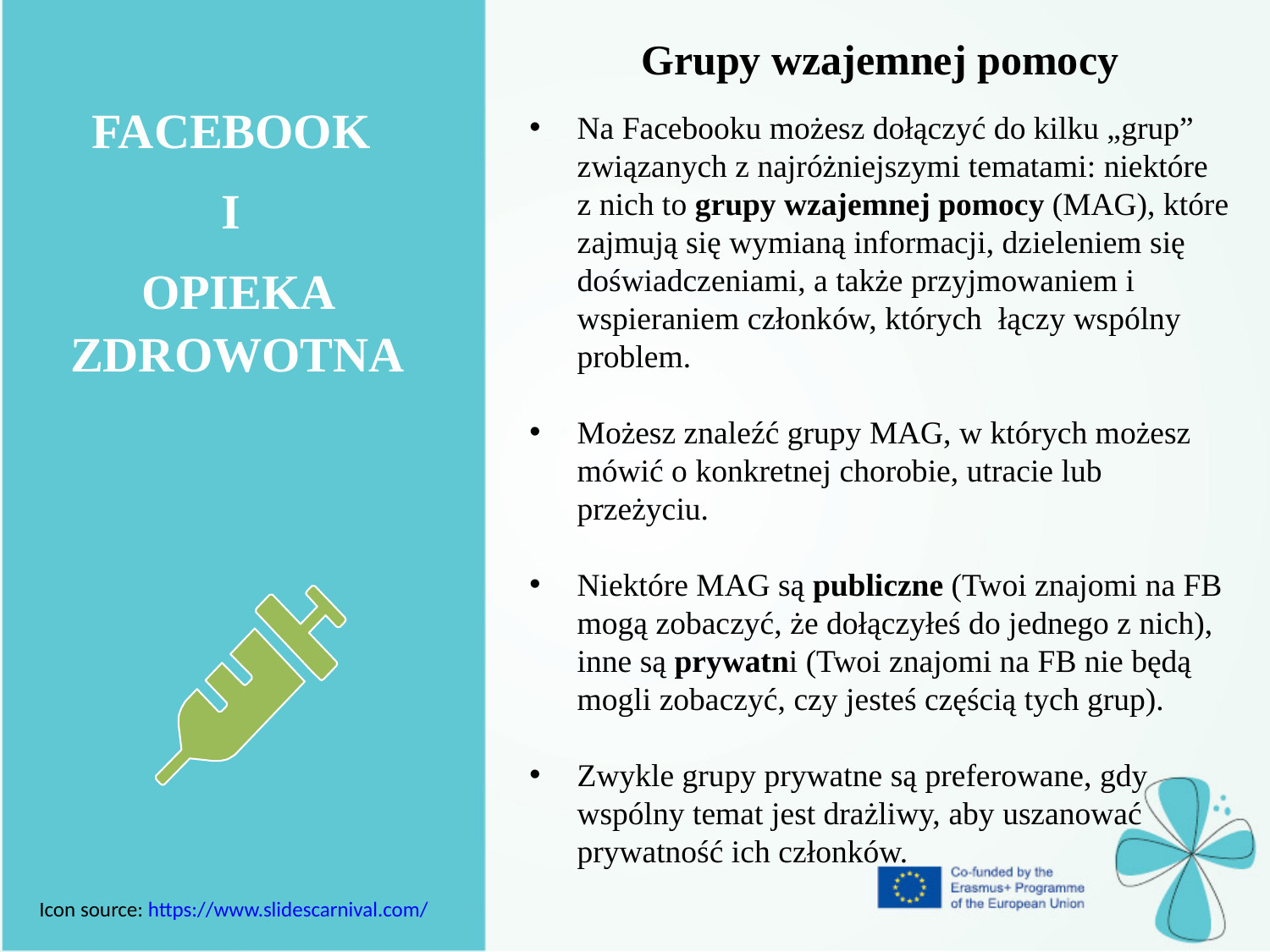

Grupy wzajemnej pomocy

| Facebook i opieka zdrowotna |
| --- |
Na Facebooku możesz dołączyć do kilku „grup” związanych z najróżniejszymi tematami: niektóre z nich to grupy wzajemnej pomocy (MAG), które zajmują się wymianą informacji, dzieleniem się doświadczeniami, a także przyjmowaniem i wspieraniem członków, których  łączy wspólny  problem.
Możesz znaleźć grupy MAG, w których możesz mówić o konkretnej chorobie, utracie lub przeżyciu.
Niektóre MAG są publiczne (Twoi znajomi na FB mogą zobaczyć, że dołączyłeś do jednego z nich), inne są prywatni (Twoi znajomi na FB nie będą mogli zobaczyć, czy jesteś częścią tych grup).

Zwykle grupy prywatne są preferowane, gdy wspólny temat jest drażliwy, aby uszanować prywatność ich członków.

Icon source: https://www.slidescarnival.com/